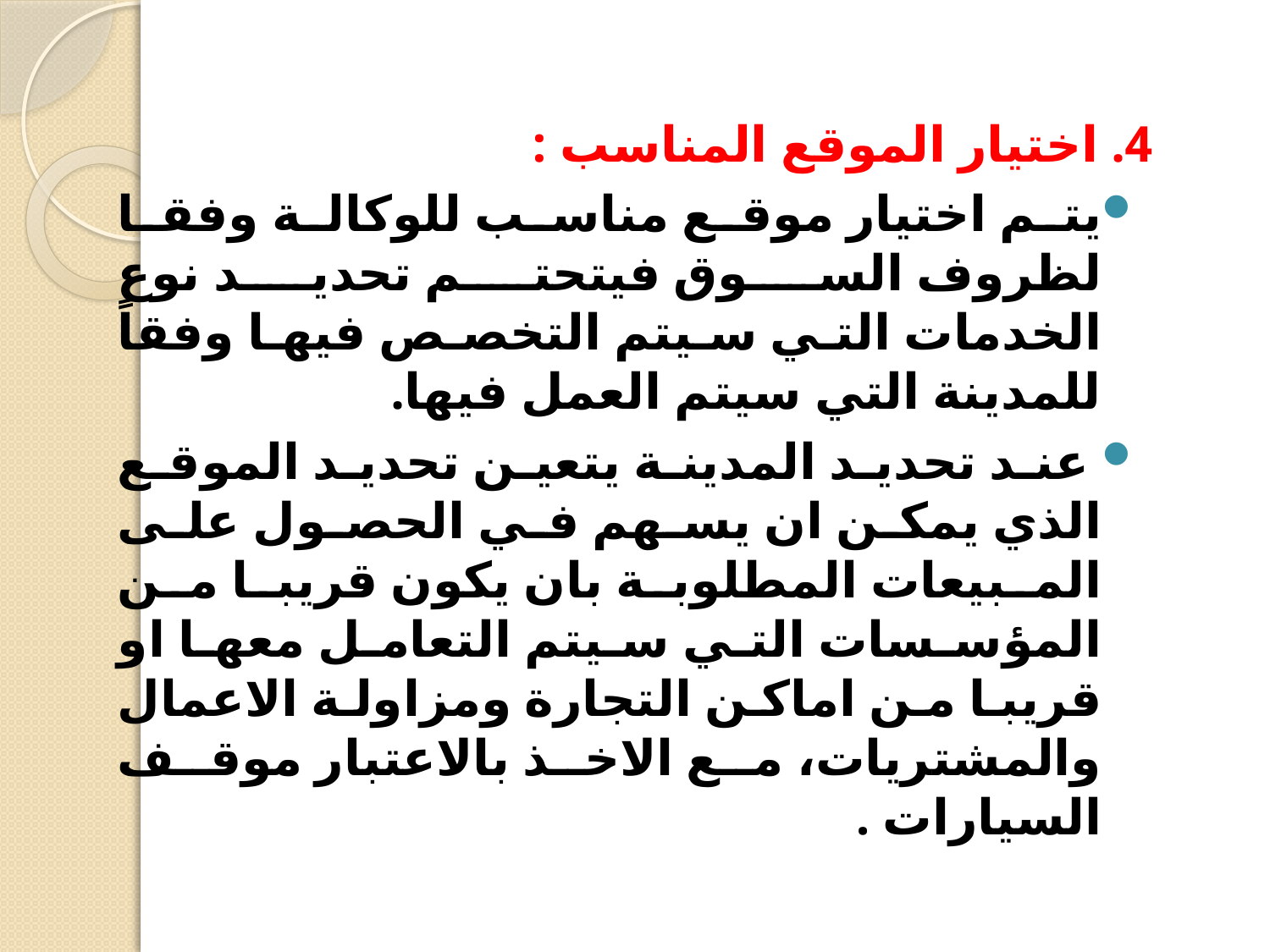

4. اختيار الموقع المناسب :
يتم اختيار موقع مناسب للوكالة وفقا لظروف السوق فيتحتم تحديد نوع الخدمات التي سيتم التخصص فيها وفقاً للمدينة التي سيتم العمل فيها.
 عند تحديد المدينة يتعين تحديد الموقع الذي يمكن ان يسهم في الحصول على المبيعات المطلوبة بان يكون قريبا من المؤسسات التي سيتم التعامل معها او قريبا من اماكن التجارة ومزاولة الاعمال والمشتريات، مع الاخذ بالاعتبار موقف السيارات .